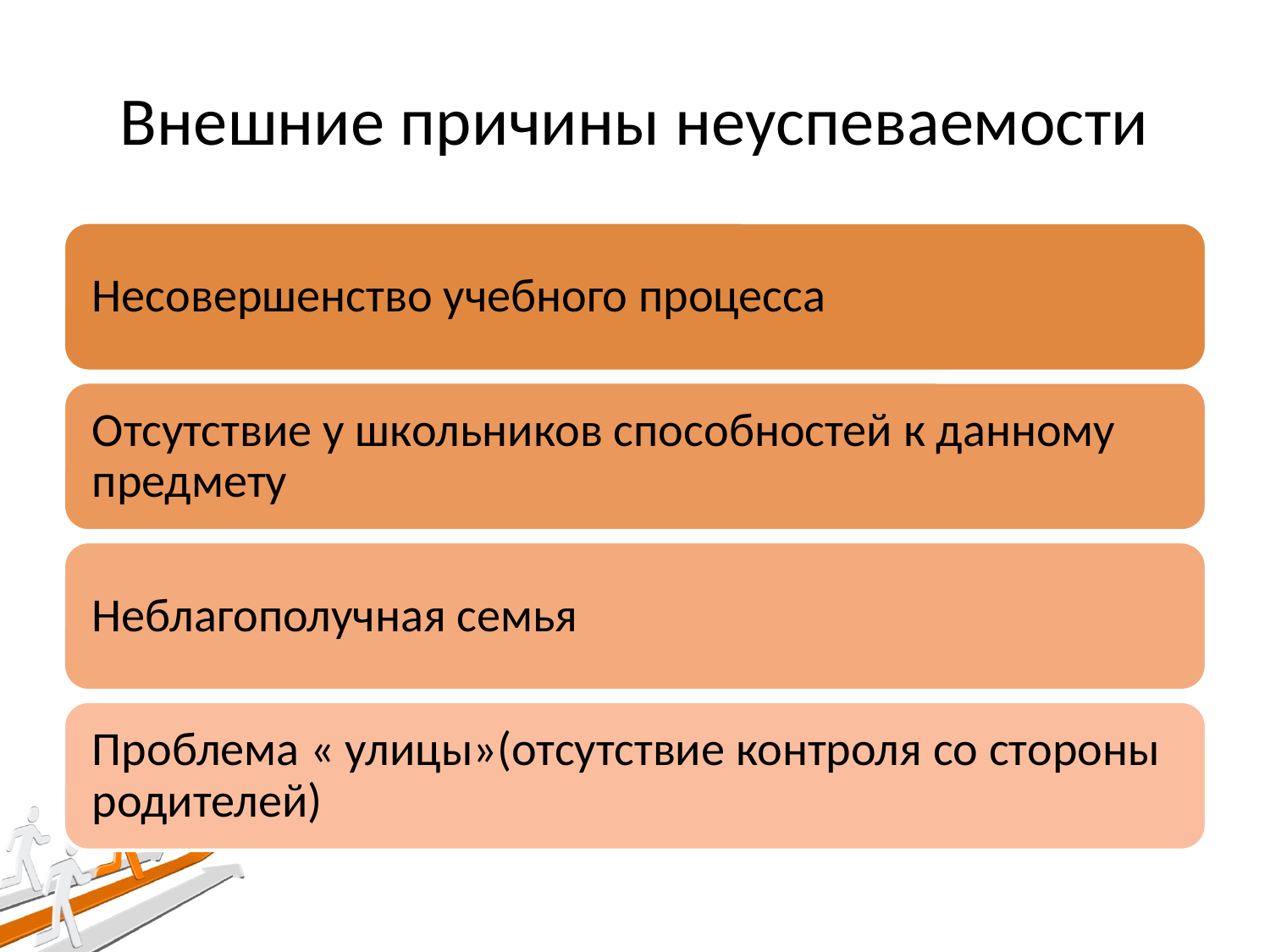

# Внешние причины неуспеваемости
Несовершенство учебного процесса
Отсутствие у школьников способностей к данному предмету
Неблагополучная семья
Проблема « улицы»(отсутствие контроля со стороны родителей)